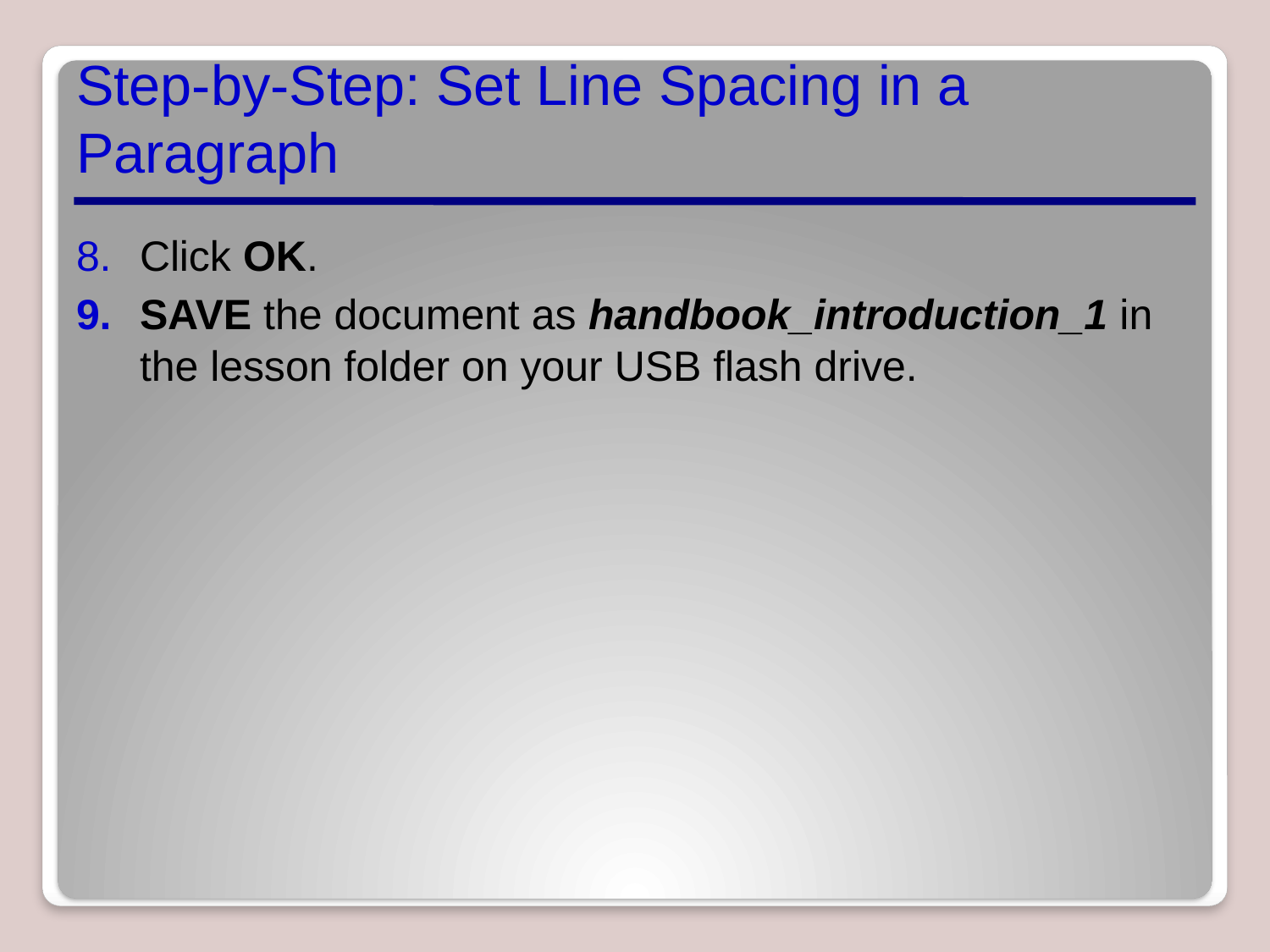

# Step-by-Step: Set Line Spacing in a Paragraph
Click OK.
SAVE the document as handbook_introduction_1 in the lesson folder on your USB flash drive.